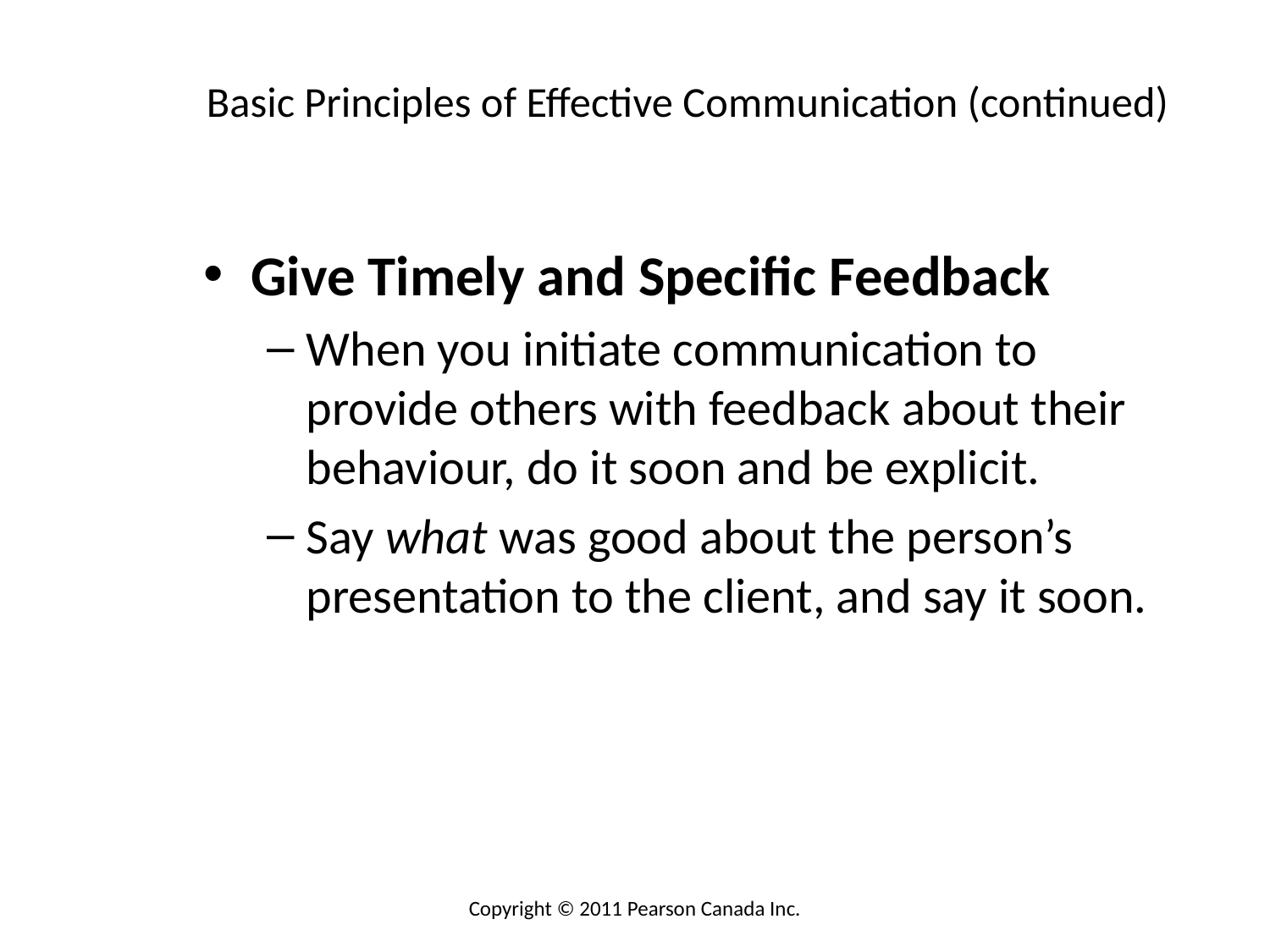

# Basic Principles of Effective Communication (continued)
Give Timely and Specific Feedback
When you initiate communication to provide others with feedback about their behaviour, do it soon and be explicit.
Say what was good about the person’s presentation to the client, and say it soon.

Copyright © 2011 Pearson Canada Inc.